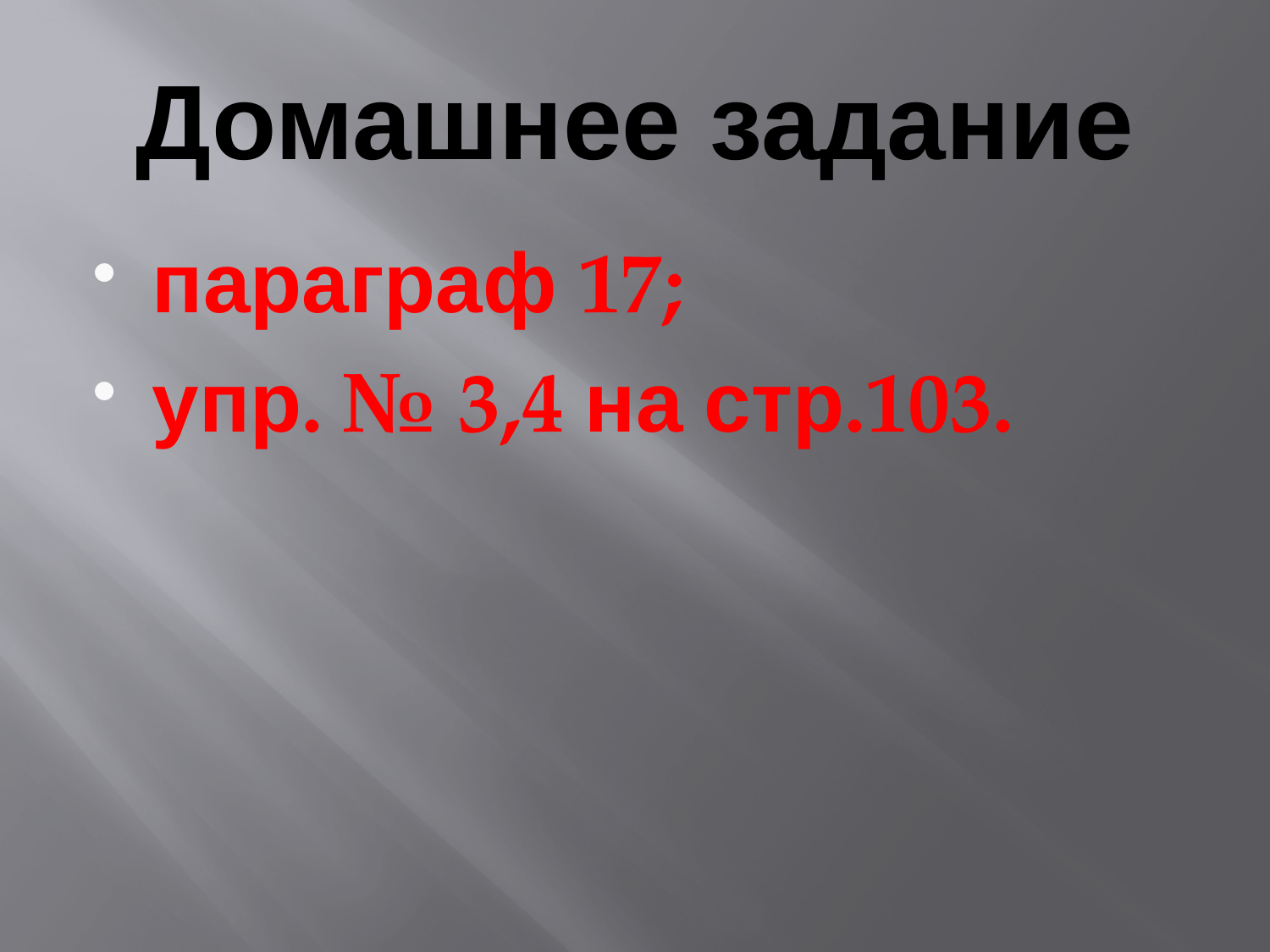

# Домашнее задание
параграф 17;
упр. № 3,4 на стр.103.